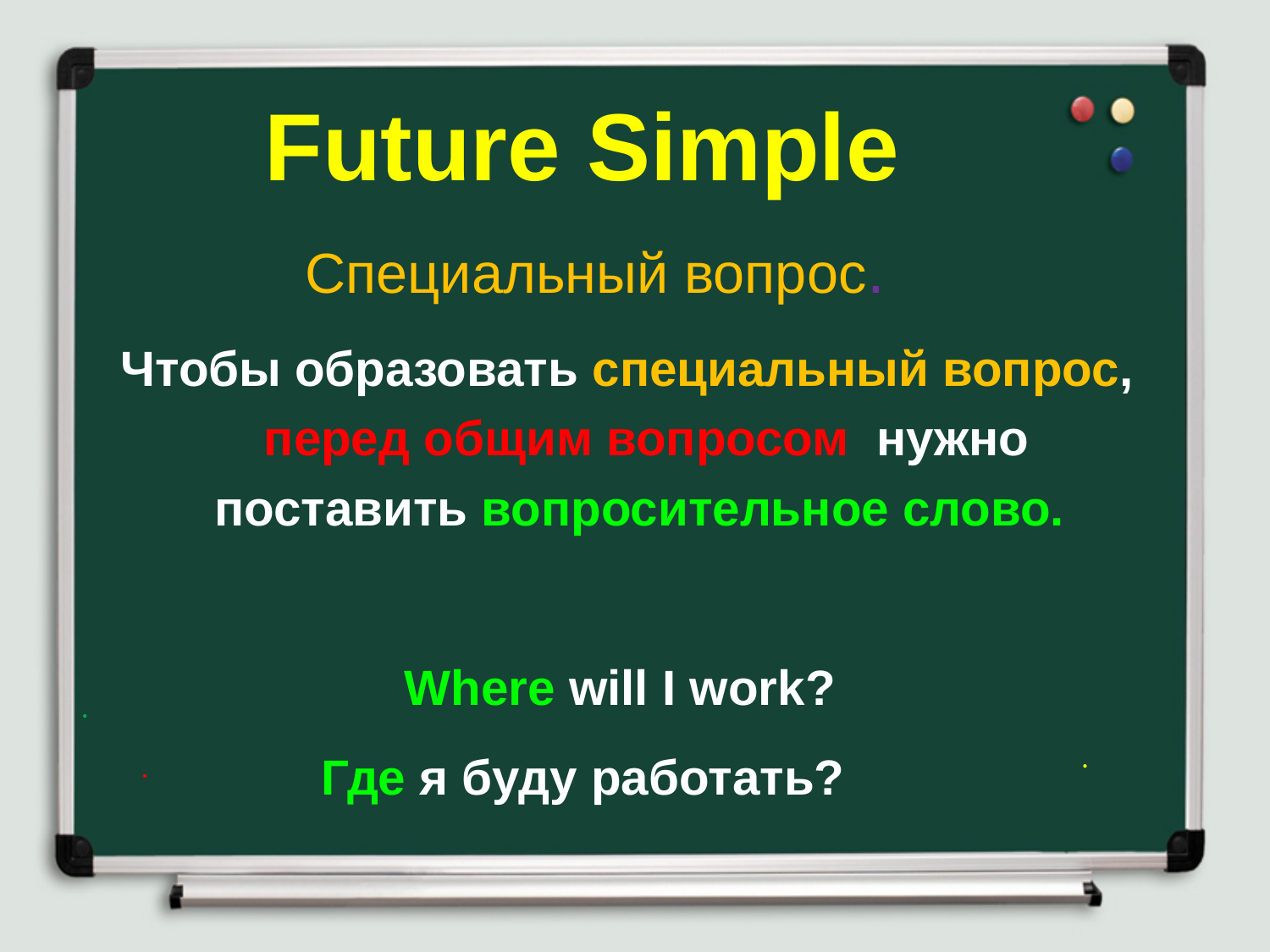

# Future Simple
Специальный вопрос.
Чтобы образовать специальный вопрос, перед общим вопросом  нужно поставить вопросительное слово.

Where will I work?
Где я буду работать?